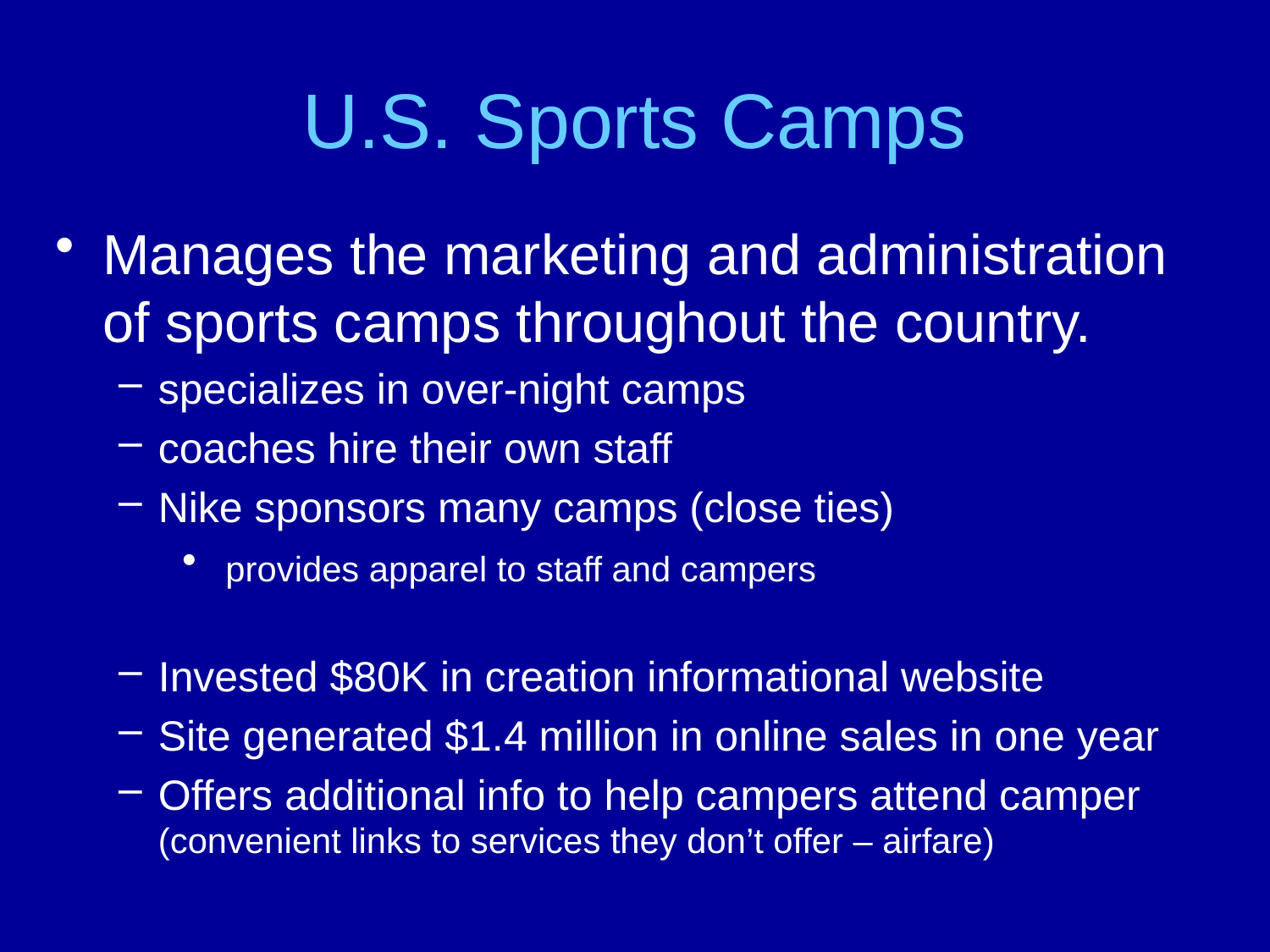

# U.S. Sports Camps
Manages the marketing and administration of sports camps throughout the country.
specializes in over-night camps
coaches hire their own staff
Nike sponsors many camps (close ties)
 provides apparel to staff and campers
Invested $80K in creation informational website
Site generated $1.4 million in online sales in one year
Offers additional info to help campers attend camper (convenient links to services they don’t offer – airfare)